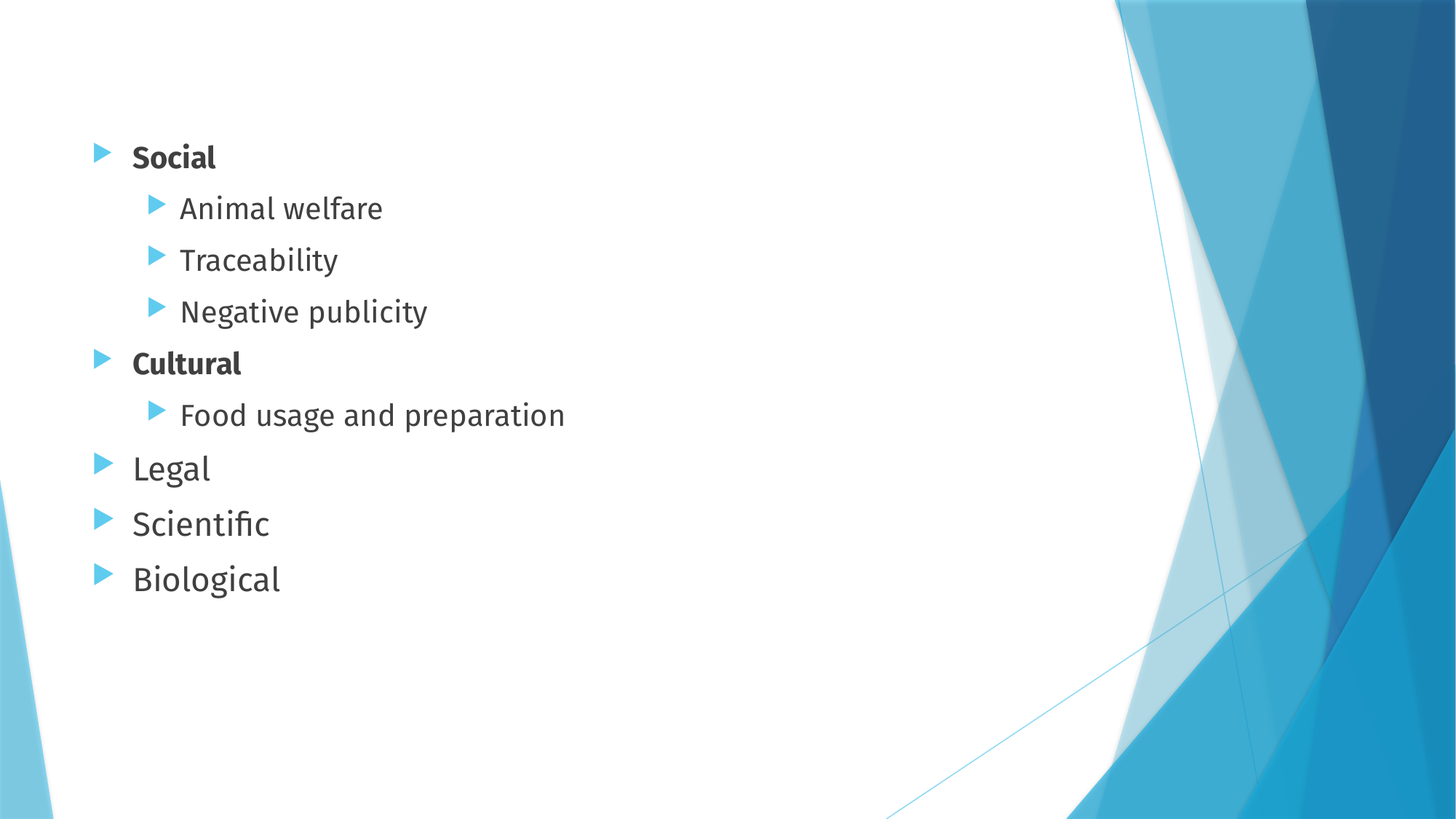

Social
Animal welfare
Traceability
Negative publicity
Cultural
Food usage and preparation
Legal
Scientific
Biological